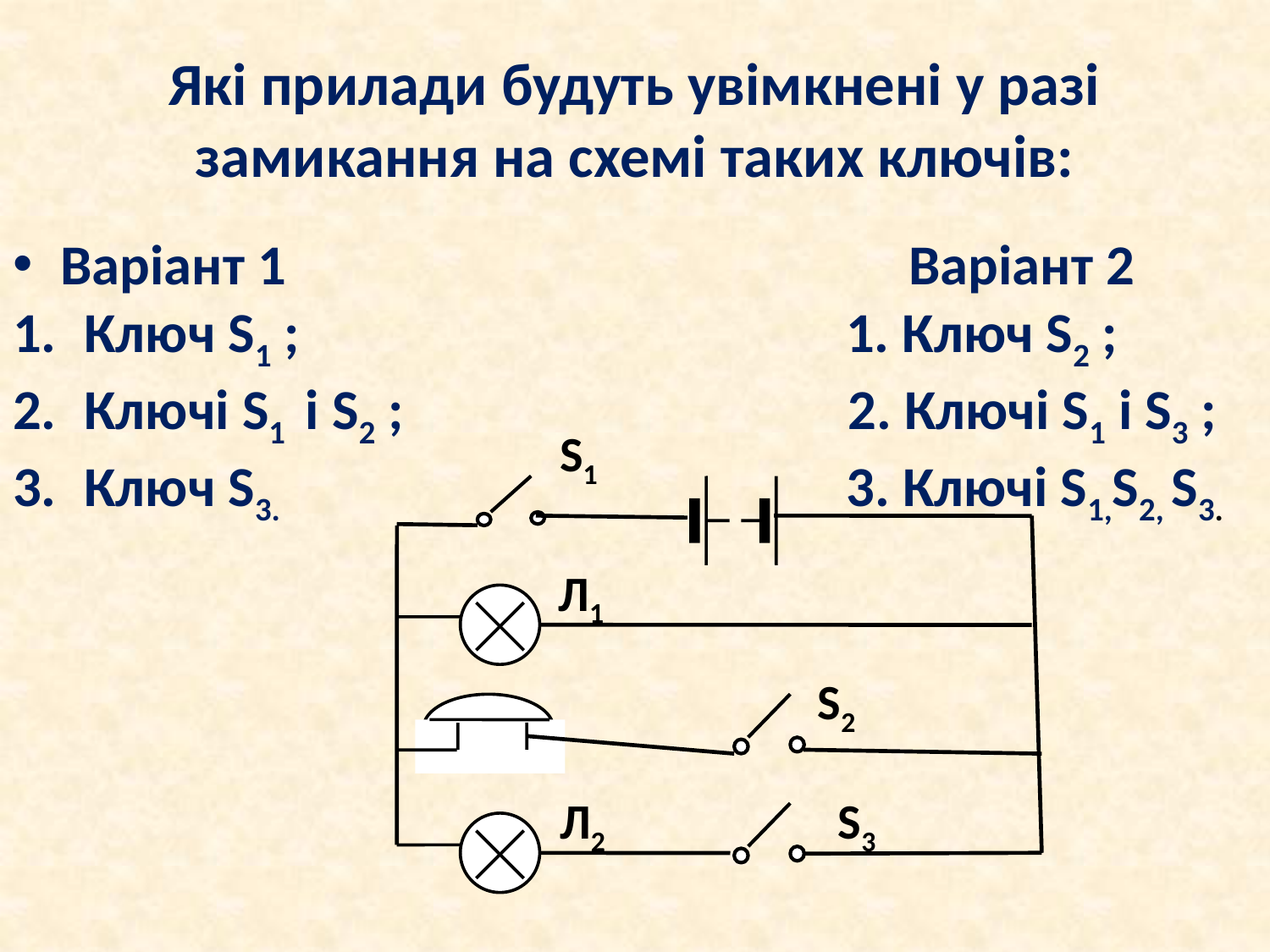

# Які прилади будуть увімкнені у разі замикання на схемі таких ключів:
Варіант 1                                                 Варіант 2
Ключ S1 ;                                           1. Ключ S2 ;
Ключі S1  і S2 ;                                   2. Ключі S1 і S3 ;
Ключ S3.                                             3. Ключі S1,S2, S3.
S1

Л1

S2

Л2
S3